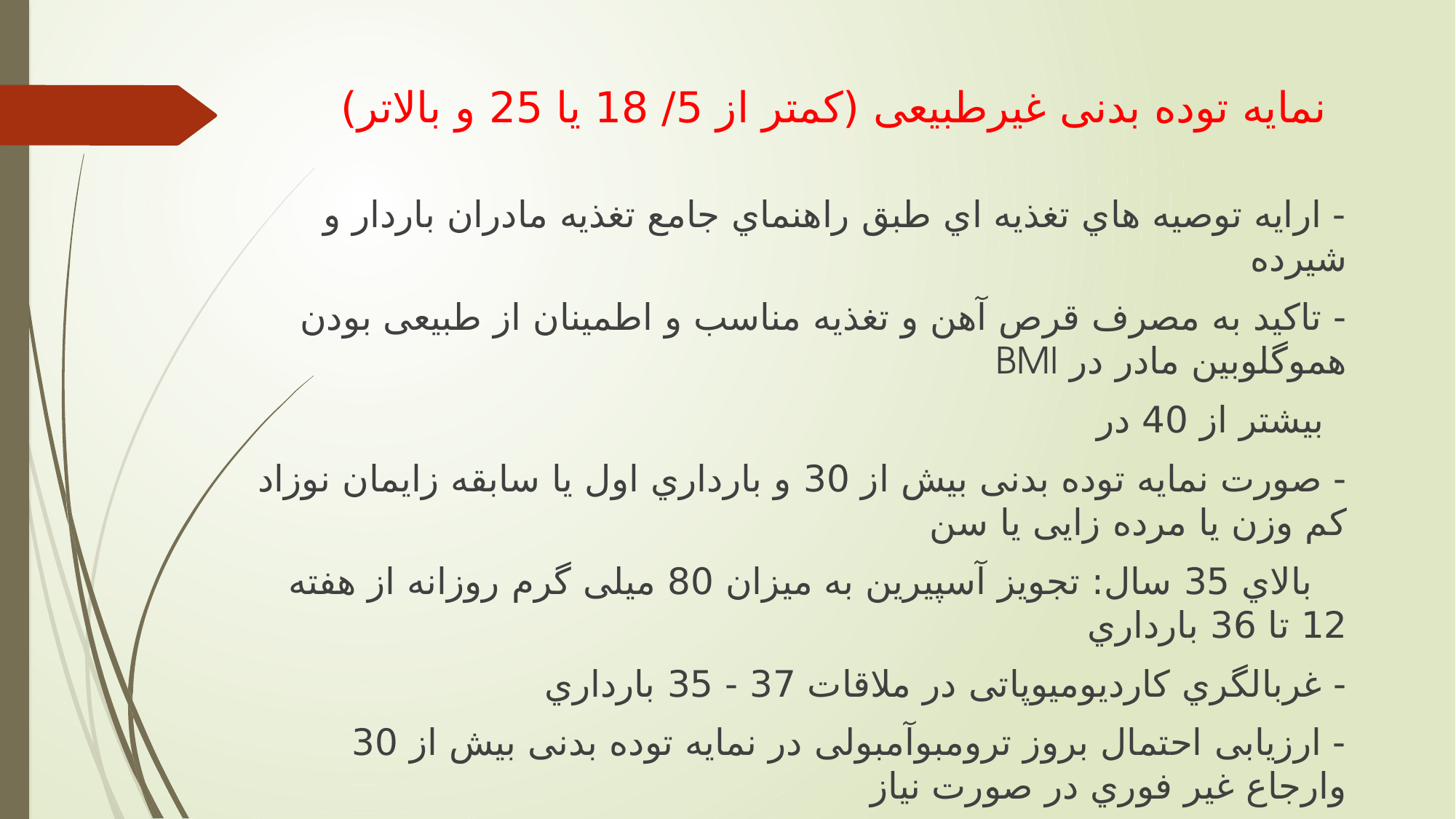

# نمايه توده بدنی غیرطبیعی (كمتر از 5/ 18 يا 25 و بالاتر)
- ارايه توصیه هاي تغذيه اي طبق راهنماي جامع تغذيه مادران باردار و شیرده
- تاكید به مصرف قرص آهن و تغذيه مناسب و اطمینان از طبیعی بودن هموگلوبین مادر در BMI
  بیشتر از 40 در
- صورت نمايه توده بدنی بیش از 30 و بارداري اول يا سابقه زايمان نوزاد كم وزن يا مرده زايی يا سن
   بالاي 35 سال: تجويز آسپیرين به میزان 80 میلی گرم روزانه از هفته 12 تا 36 بارداري
- غربالگري كارديومیوپاتی در ملاقات 37 - 35 بارداري
- ارزيابی احتمال بروز ترومبوآمبولی در نمايه توده بدنی بیش از 30 وارجاع غیر فوري در صورت نیاز
   به درمان
- ارجاع غیر فوري به پزشک جهت انجام بررسی و اقدام پزشكی - ارجاع غیر فوري به كارشناس تغذيه